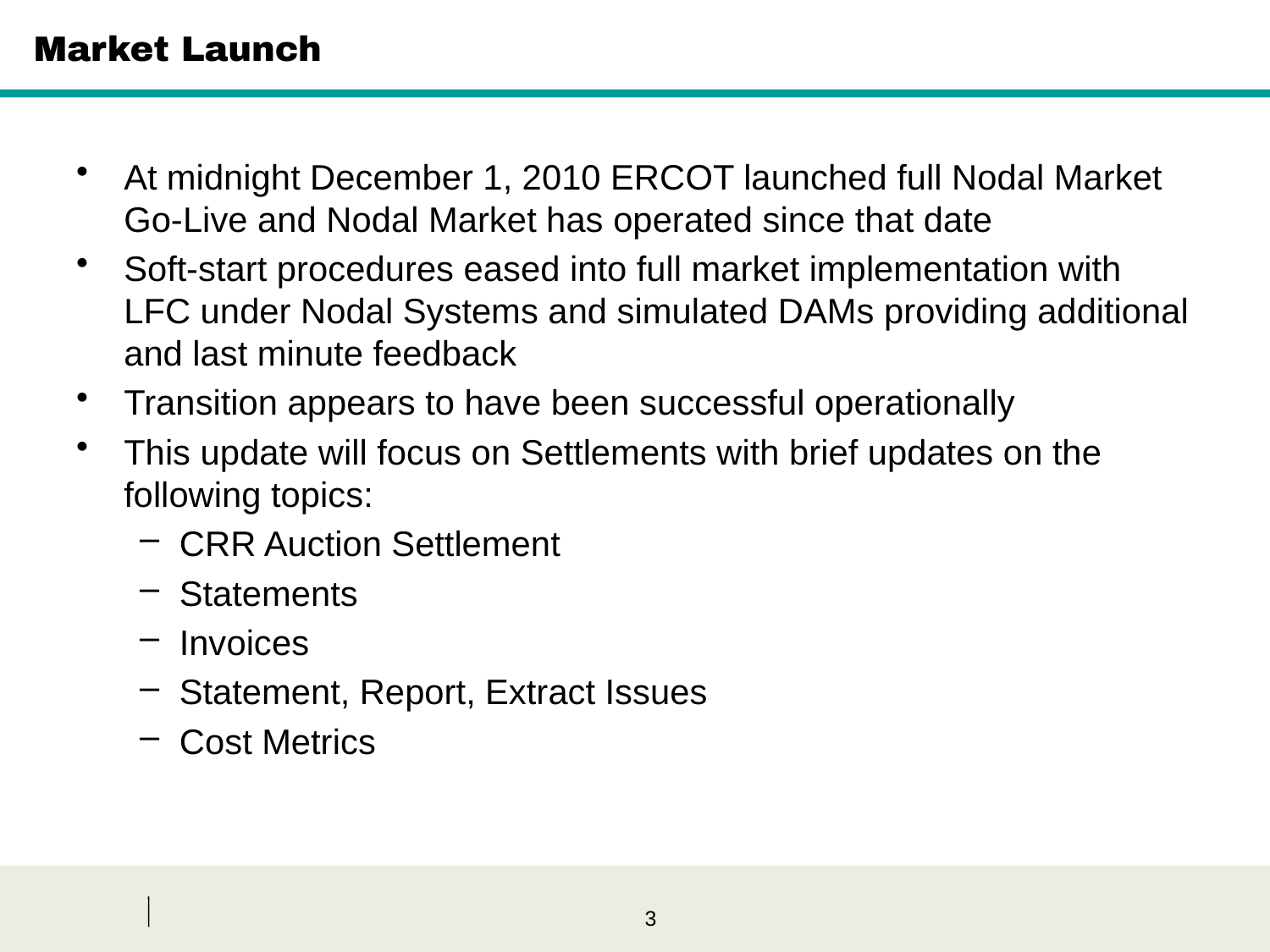

# Market Launch
At midnight December 1, 2010 ERCOT launched full Nodal Market Go-Live and Nodal Market has operated since that date
Soft-start procedures eased into full market implementation with LFC under Nodal Systems and simulated DAMs providing additional and last minute feedback
Transition appears to have been successful operationally
This update will focus on Settlements with brief updates on the following topics:
CRR Auction Settlement
Statements
Invoices
Statement, Report, Extract Issues
Cost Metrics